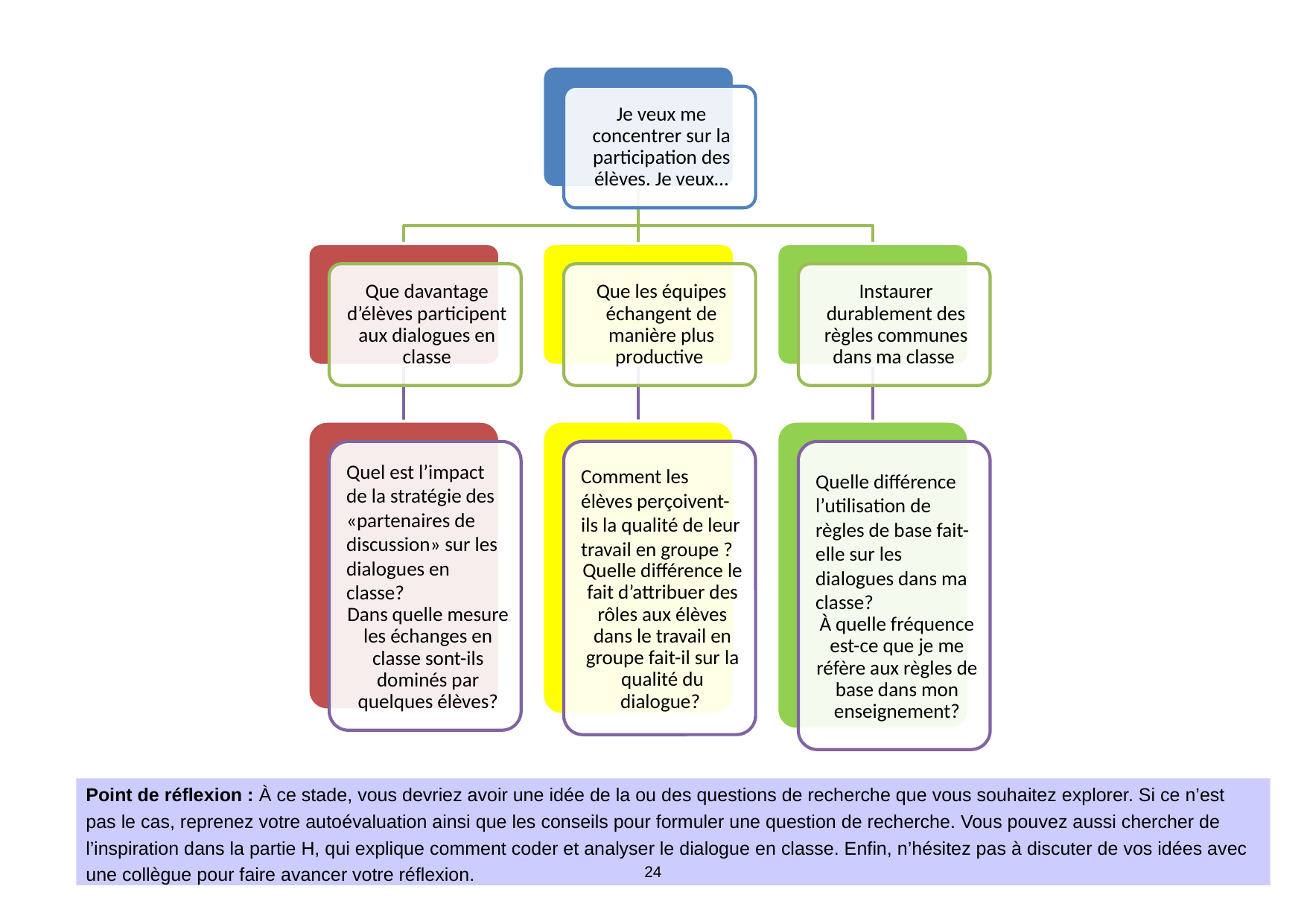

Je veux me concentrer sur la participation des élèves. Je veux…
Que davantage d’élèves participent aux dialogues en classe
Quel est l’impact de la stratégie des «partenaires de discussion» sur les dialogues en classe?
Dans quelle mesure les échanges en classe sont-ils dominés par quelques élèves?
Que les équipes échangent de manière plus productive
Comment les élèves perçoivent-ils la qualité de leur travail en groupe ?
Quelle différence le fait d’attribuer des rôles aux élèves dans le travail en groupe fait-il sur la qualité du dialogue?
Instaurer durablement des règles communes dans ma classe
Quelle différence l’utilisation de règles de base fait-elle sur les dialogues dans ma classe?
À quelle fréquence est-ce que je me réfère aux règles de base dans mon enseignement?

Point de réflexion : À ce stade, vous devriez avoir une idée de la ou des questions de recherche que vous souhaitez explorer. Si ce n’est pas le cas, reprenez votre autoévaluation ainsi que les conseils pour formuler une question de recherche. Vous pouvez aussi chercher de l’inspiration dans la partie H, qui explique comment coder et analyser le dialogue en classe. Enfin, n’hésitez pas à discuter de vos idées avec une collègue pour faire avancer votre réflexion.
24